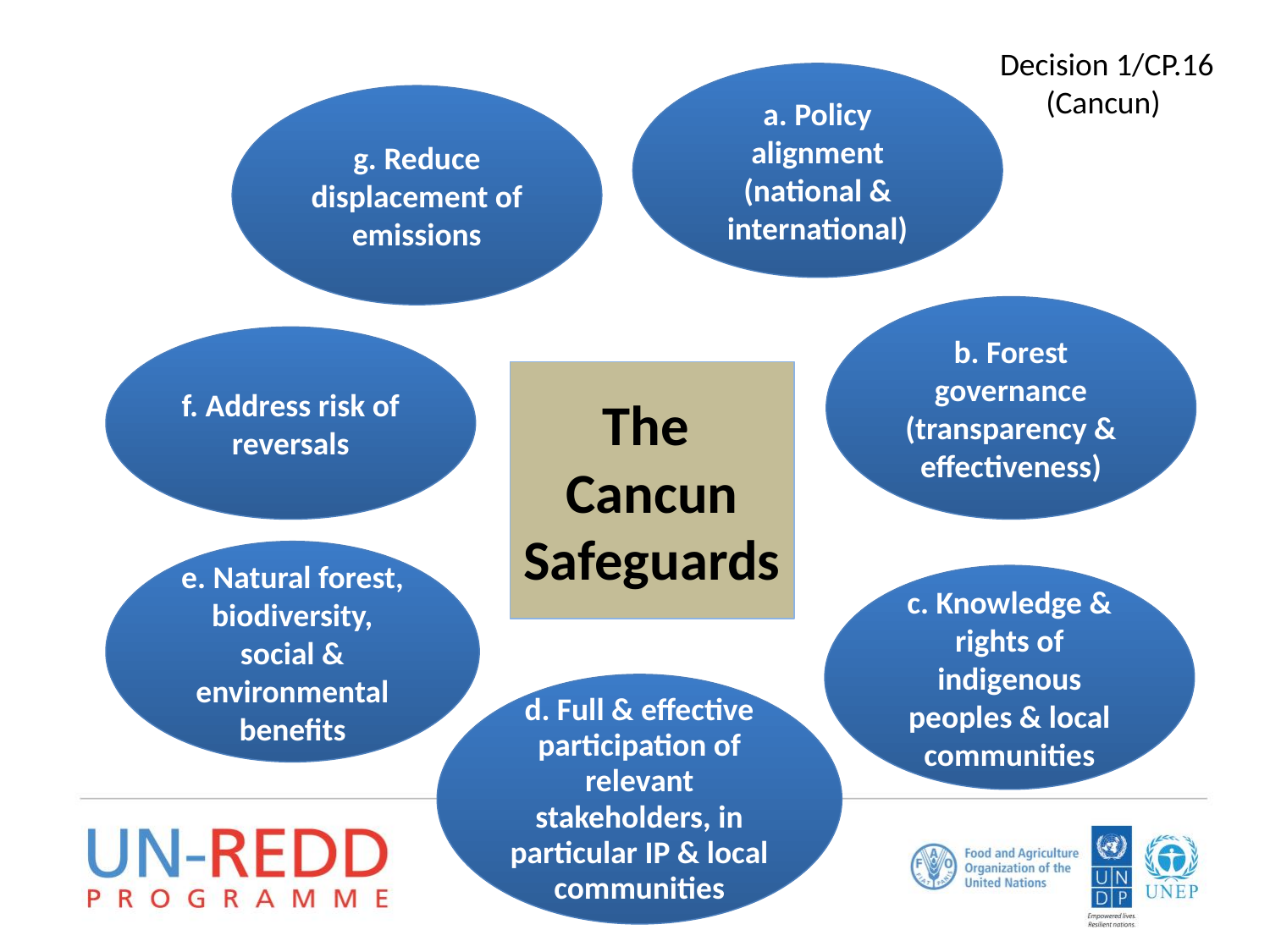

Decision 1/CP.16 (Cancun)
a. Policy alignment (national & international)
g. Reduce displacement of emissions
b. Forest governance (transparency & effectiveness)
f. Address risk of reversals
e. Natural forest, biodiversity, social & environmental benefits
c. Knowledge & rights of indigenous peoples & local communities
d. Full & effective participation of relevant stakeholders, in particular IP & local communities
The
Cancun Safeguards